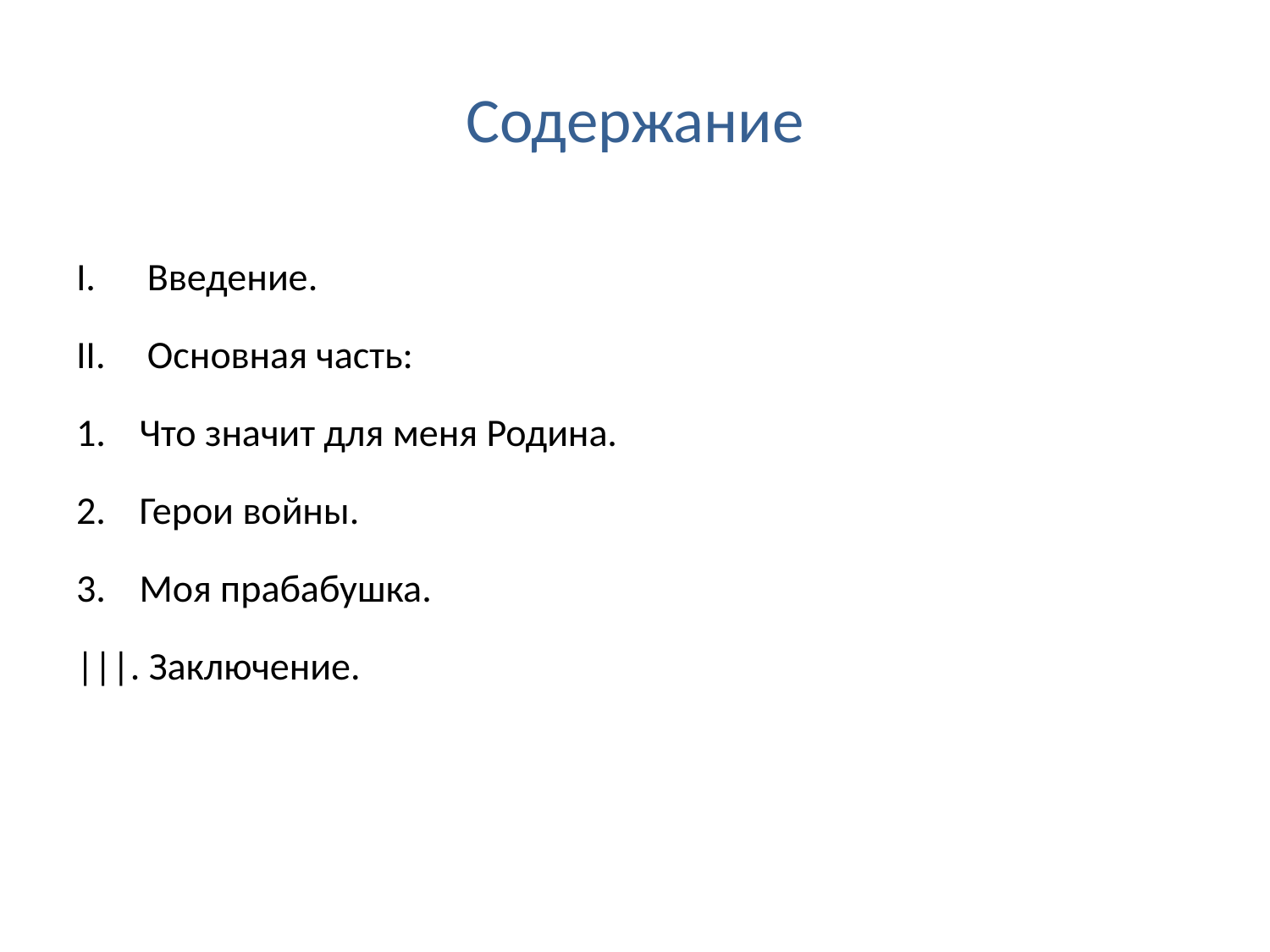

# Содержание
Введение.
Основная часть:
Что значит для меня Родина.
Герои войны.
Моя прабабушка.
|||. Заключение.